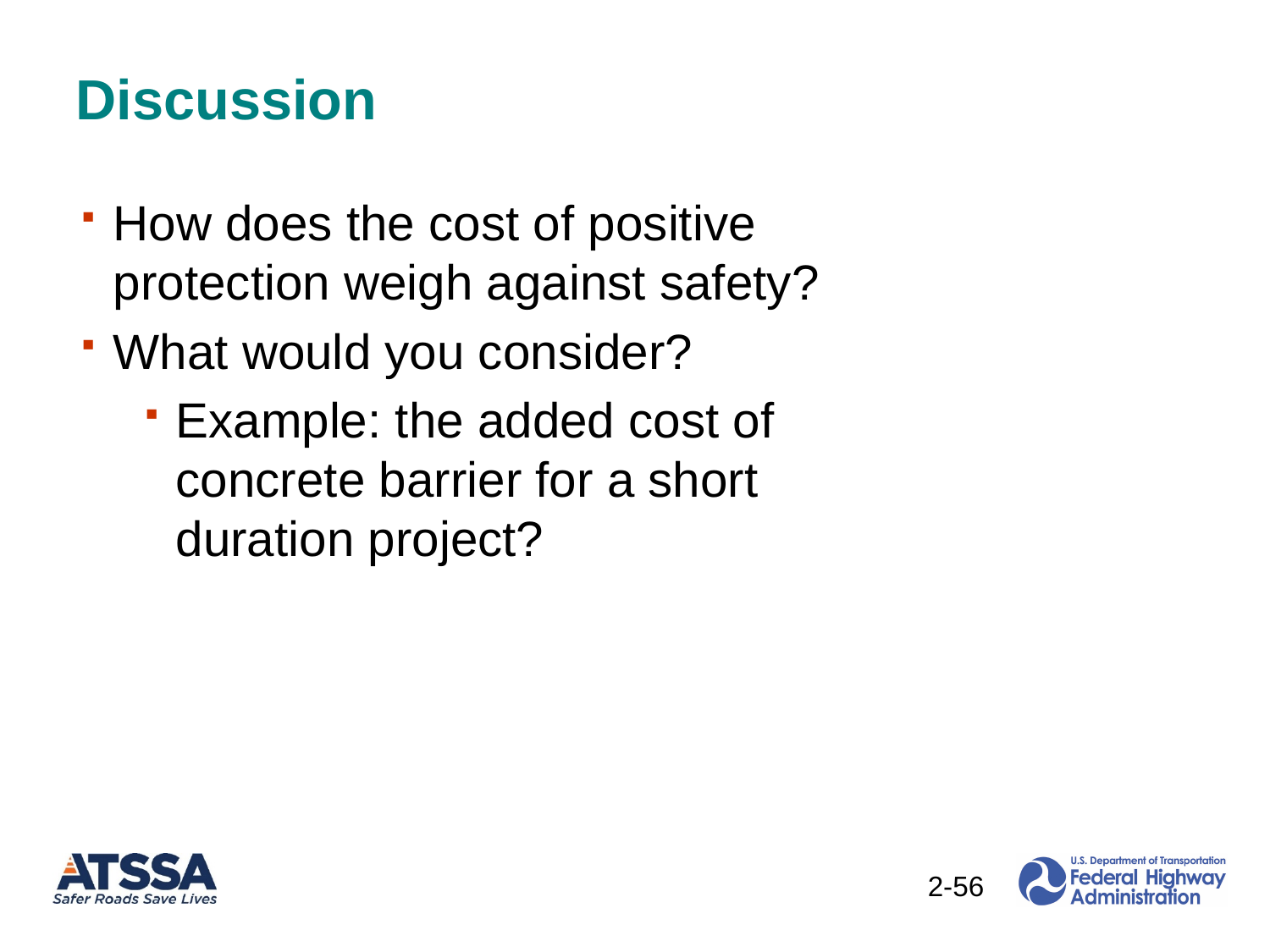

Discussion
How does the cost of positive protection weigh against safety?
What would you consider?
Example: the added cost of concrete barrier for a short duration project?